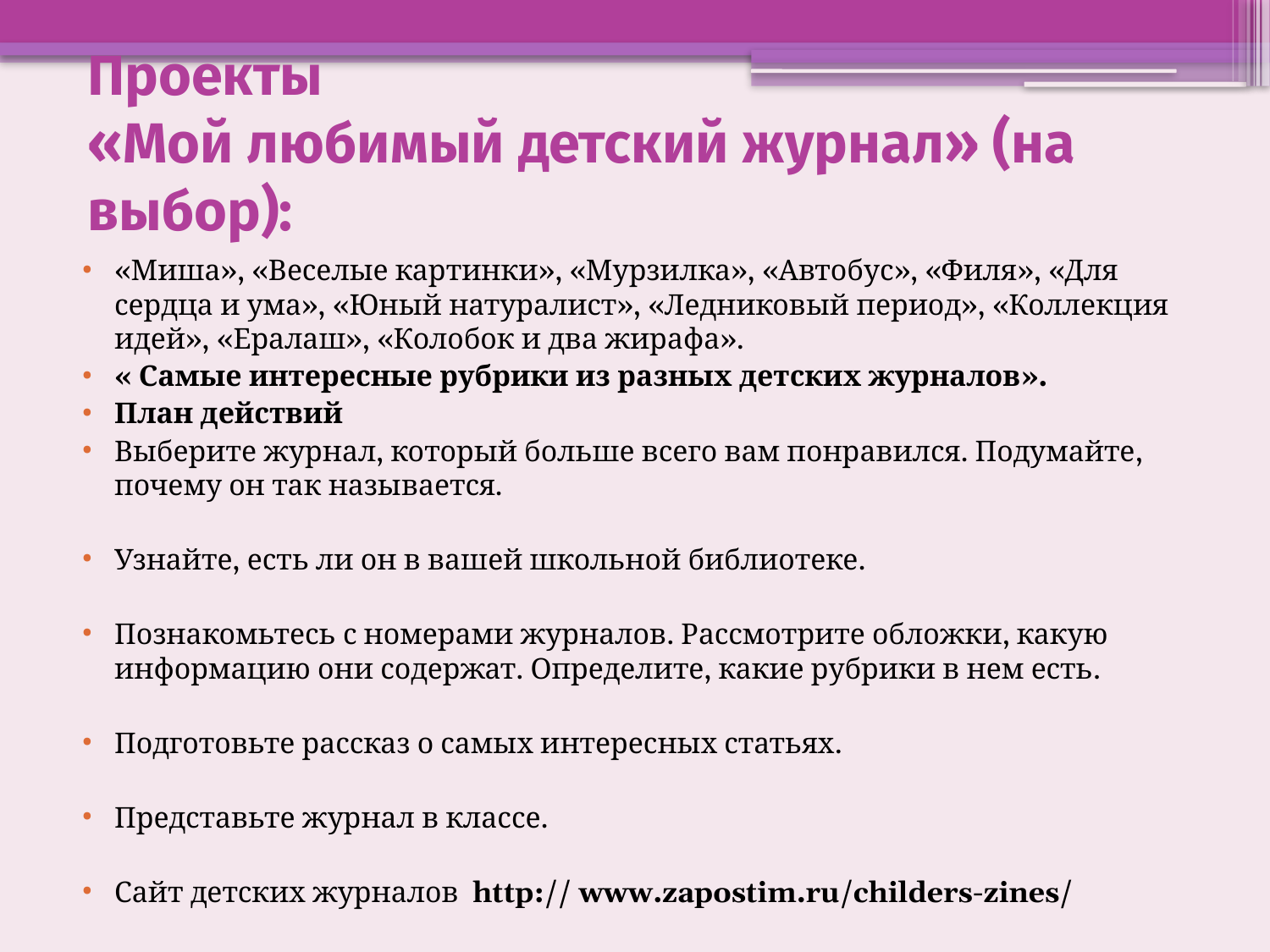

# Проекты «Мой любимый детский журнал» (на выбор):
«Миша», «Веселые картинки», «Мурзилка», «Автобус», «Филя», «Для сердца и ума», «Юный натуралист», «Ледниковый период», «Коллекция идей», «Ералаш», «Колобок и два жирафа».
« Самые интересные рубрики из разных детских журналов».
План действий
Выберите журнал, который больше всего вам понравился. Подумайте, почему он так называется.

Узнайте, есть ли он в вашей школьной библиотеке.

Познакомьтесь с номерами журналов. Рассмотрите обложки, какую информацию они содержат. Определите, какие рубрики в нем есть.

Подготовьте рассказ о самых интересных статьях.

Представьте журнал в классе.

Сайт детских журналов  http:// www.zapostim.ru/childers-zines/